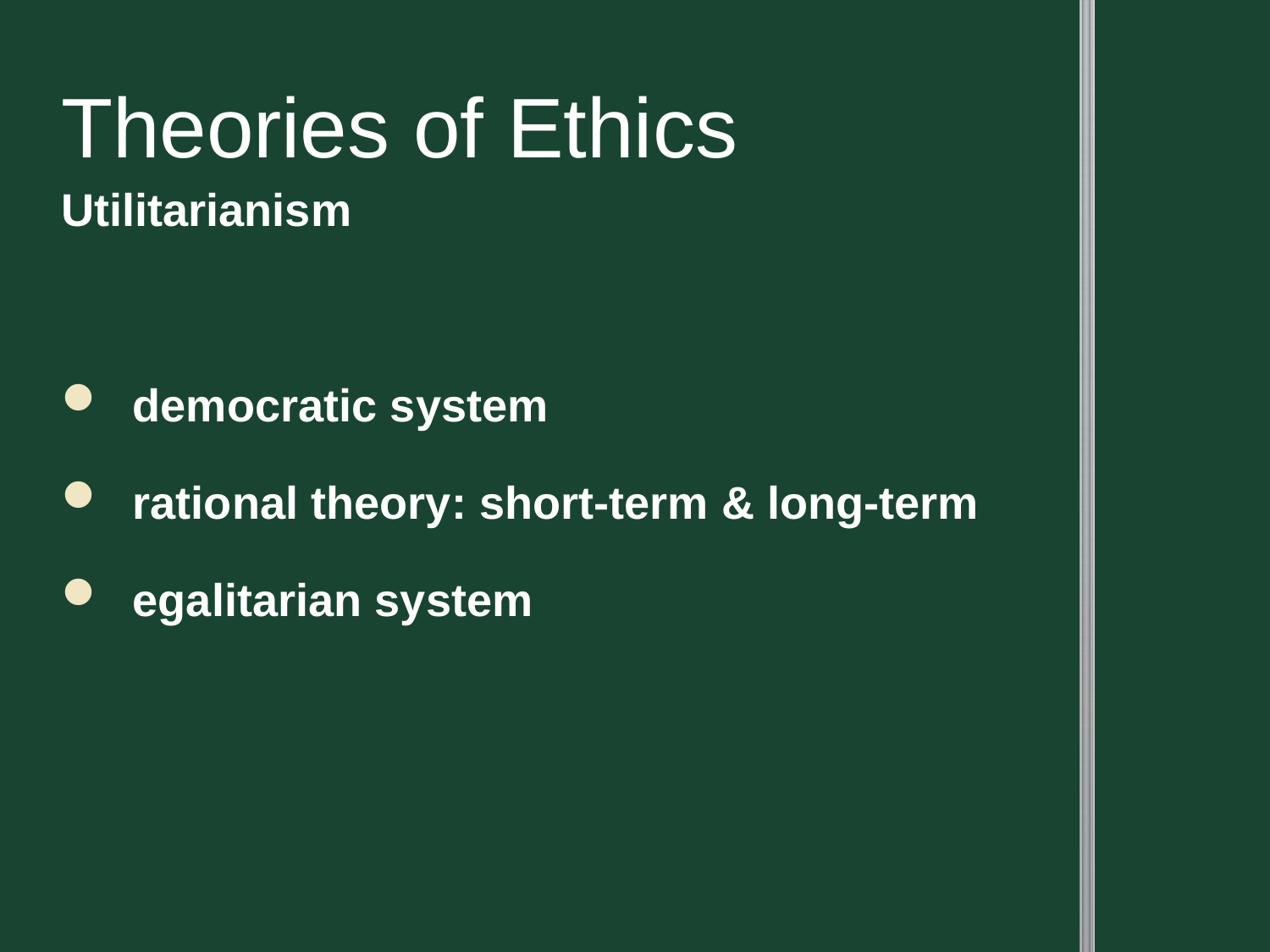

# Theories of Ethics
Utilitarianism

democratic system
rational theory: short-term & long-term
egalitarian system